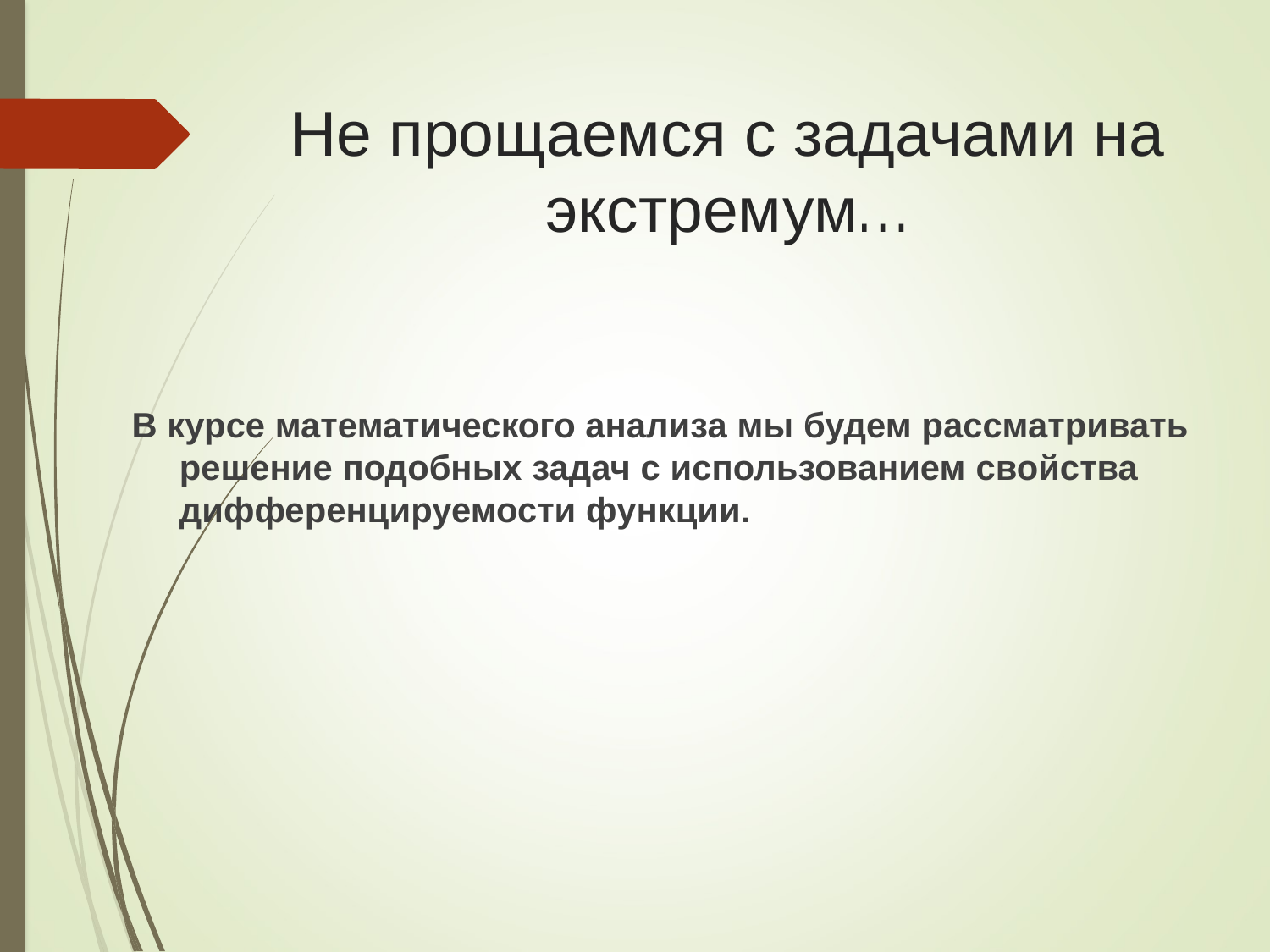

# Не прощаемся с задачами на экстремум…
В курсе математического анализа мы будем рассматривать решение подобных задач с использованием свойства дифференцируемости функции.